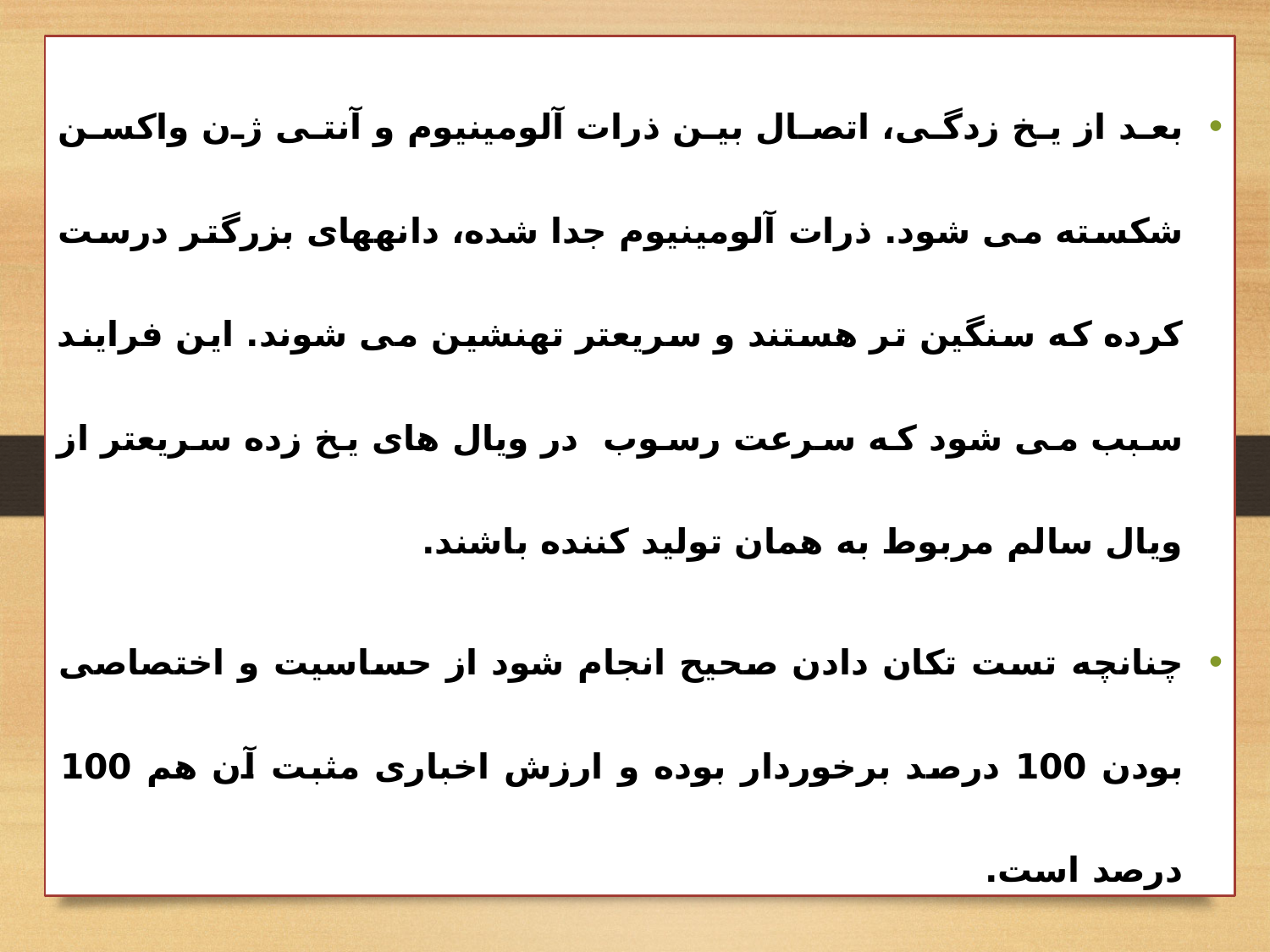

بعد از یخ زدگی، اتصال بین ذرات آلومینیوم و آنتی ژن واکسن شکسته می شود. ذرات آلومینیوم جدا شده، دانه­های بزرگتر درست کرده که سنگین تر هستند و سریعتر ته­نشین می شوند. این فرایند سبب می شود که سرعت رسوب  در ویال های یخ زده سریعتر از ویال سالم مربوط به همان تولید کننده باشند.
چنانچه تست تکان دادن صحیح انجام شود از حساسیت و اختصاصی بودن 100 درصد برخوردار بوده و ارزش اخباری مثبت آن هم 100 درصد است.